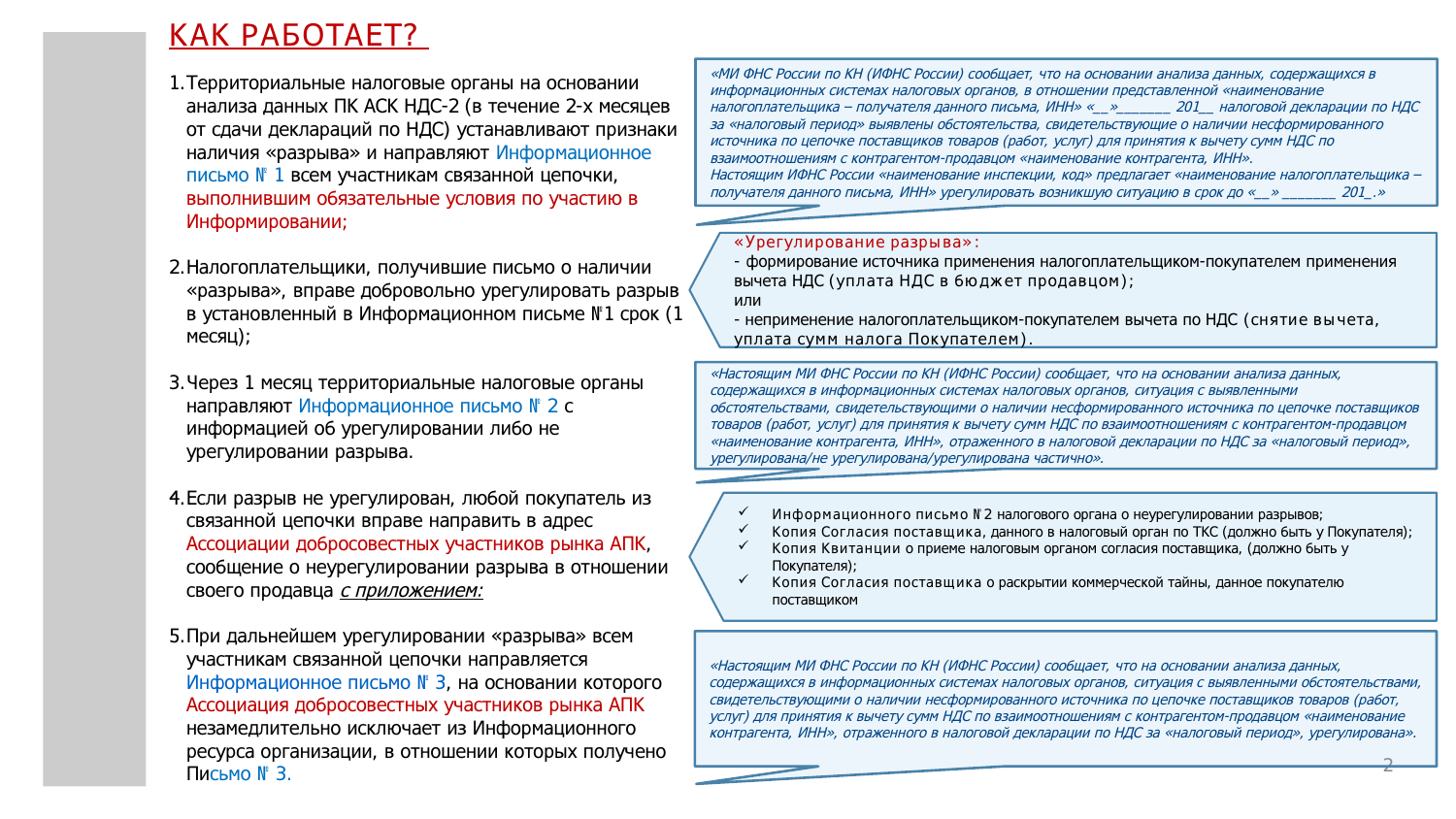

# КАК РАБОТАЕТ?
«МИ ФНС России по КН (ИФНС России) сообщает, что на основании анализа данных, содержащихся в информационных системах налоговых органов, в отношении представленной «наименование налогоплательщика – получателя данного письма, ИНН» «__»_______ 201__ налоговой декларации по НДС за «налоговый период» выявлены обстоятельства, свидетельствующие о наличии несформированного источника по цепочке поставщиков товаров (работ, услуг) для принятия к вычету сумм НДС по взаимоотношениям с контрагентом-продавцом «наименование контрагента, ИНН».
Настоящим ИФНС России «наименование инспекции, код» предлагает «наименование налогоплательщика – получателя данного письма, ИНН» урегулировать возникшую ситуацию в срок до «__» _______ 201_.»
Территориальные налоговые органы на основании анализа данных ПК АСК НДС-2 (в течение 2-х месяцев от сдачи деклараций по НДС) устанавливают признаки  наличия «разрыва» и направляют Информационное письмо № 1 всем участникам связанной цепочки, выполнившим обязательные условия по участию в Информировании;

Налогоплательщики, получившие письмо о наличии «разрыва», вправе добровольно урегулировать разрыв в установленный в Информационном письме №1 срок (1 месяц);

Через 1 месяц территориальные налоговые органы направляют Информационное письмо № 2 с информацией об урегулировании либо не урегулировании разрыва.

Если разрыв не урегулирован, любой покупатель из связанной цепочки вправе направить в адрес Ассоциации добросовестных участников рынка АПК, сообщение о неурегулировании разрыва в отношении своего продавца с приложением:

При дальнейшем урегулировании «разрыва» всем участникам связанной цепочки направляется Информационное письмо № 3, на основании которого Ассоциация добросовестных участников рынка АПК незамедлительно исключает из Информационного ресурса организации, в отношении которых получено Письмо № 3.

«Урегулирование разрыва»:
- формирование источника применения налогоплательщиком-покупателем применения вычета НДС (уплата НДС в бюджет продавцом);
или
- неприменение налогоплательщиком-покупателем вычета по НДС (снятие вычета, уплата сумм налога Покупателем).

«Настоящим МИ ФНС России по КН (ИФНС России) сообщает, что на основании анализа данных, содержащихся в информационных системах налоговых органов, ситуация с выявленными обстоятельствами, свидетельствующими о наличии несформированного источника по цепочке поставщиков товаров (работ, услуг) для принятия к вычету сумм НДС по взаимоотношениям с контрагентом-продавцом «наименование контрагента, ИНН», отраженного в налоговой декларации по НДС за «налоговый период», урегулирована/не урегулирована/урегулирована частично».
Информационного письмо №2 налогового органа о неурегулировании разрывов;
Копия Согласия поставщика, данного в налоговый орган по ТКС (должно быть у Покупателя);
Копия Квитанции о приеме налоговым органом согласия поставщика, (должно быть у Покупателя);
Копия Согласия поставщика о раскрытии коммерческой тайны, данное покупателю поставщиком
«Настоящим МИ ФНС России по КН (ИФНС России) сообщает, что на основании анализа данных, содержащихся в информационных системах налоговых органов, ситуация с выявленными обстоятельствами, свидетельствующими о наличии несформированного источника по цепочке поставщиков товаров (работ, услуг) для принятия к вычету сумм НДС по взаимоотношениям с контрагентом-продавцом «наименование контрагента, ИНН», отраженного в налоговой декларации по НДС за «налоговый период», урегулирована».
2